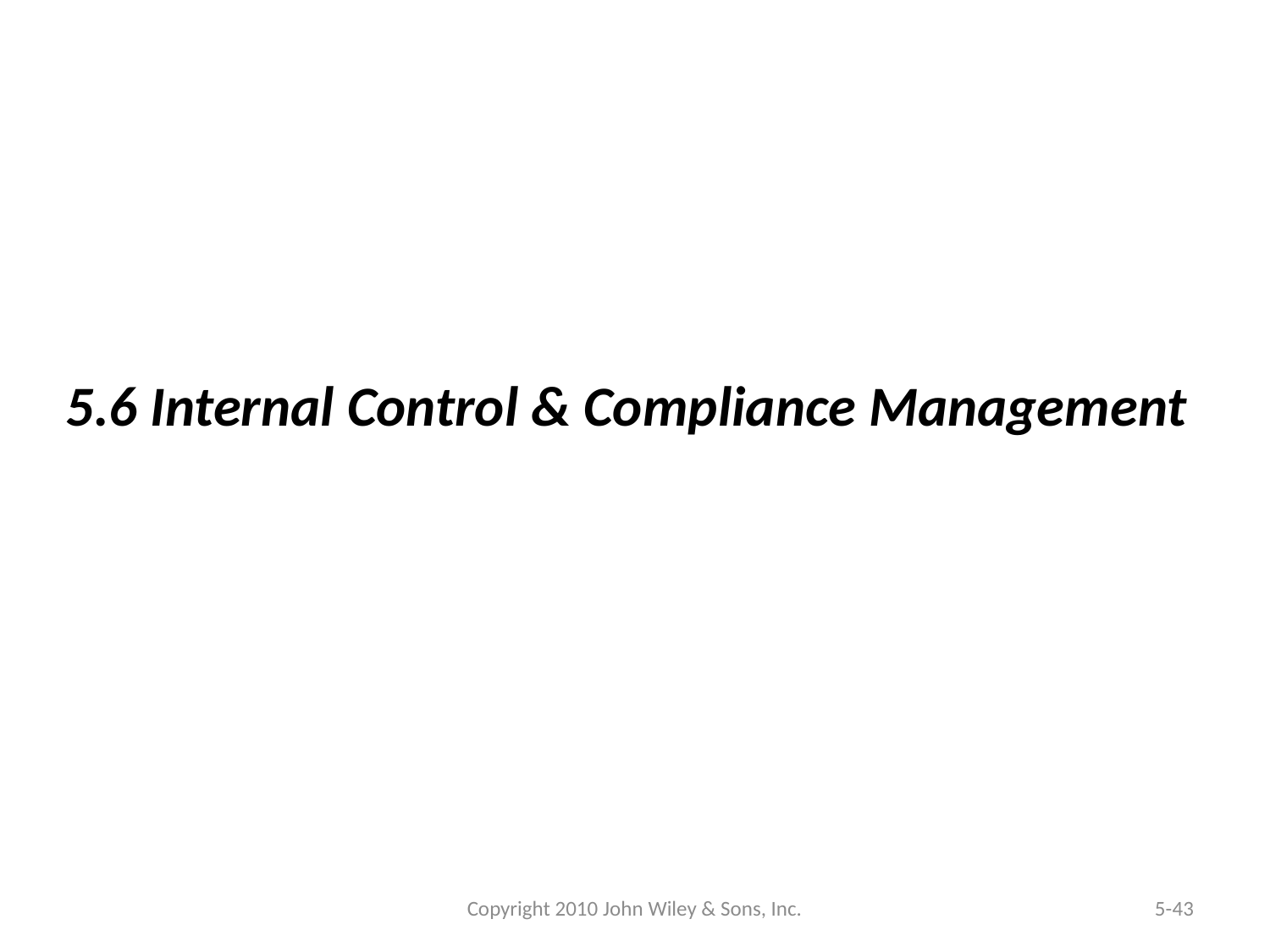

5.6 Internal Control & Compliance Management
Copyright 2010 John Wiley & Sons, Inc.
5-43